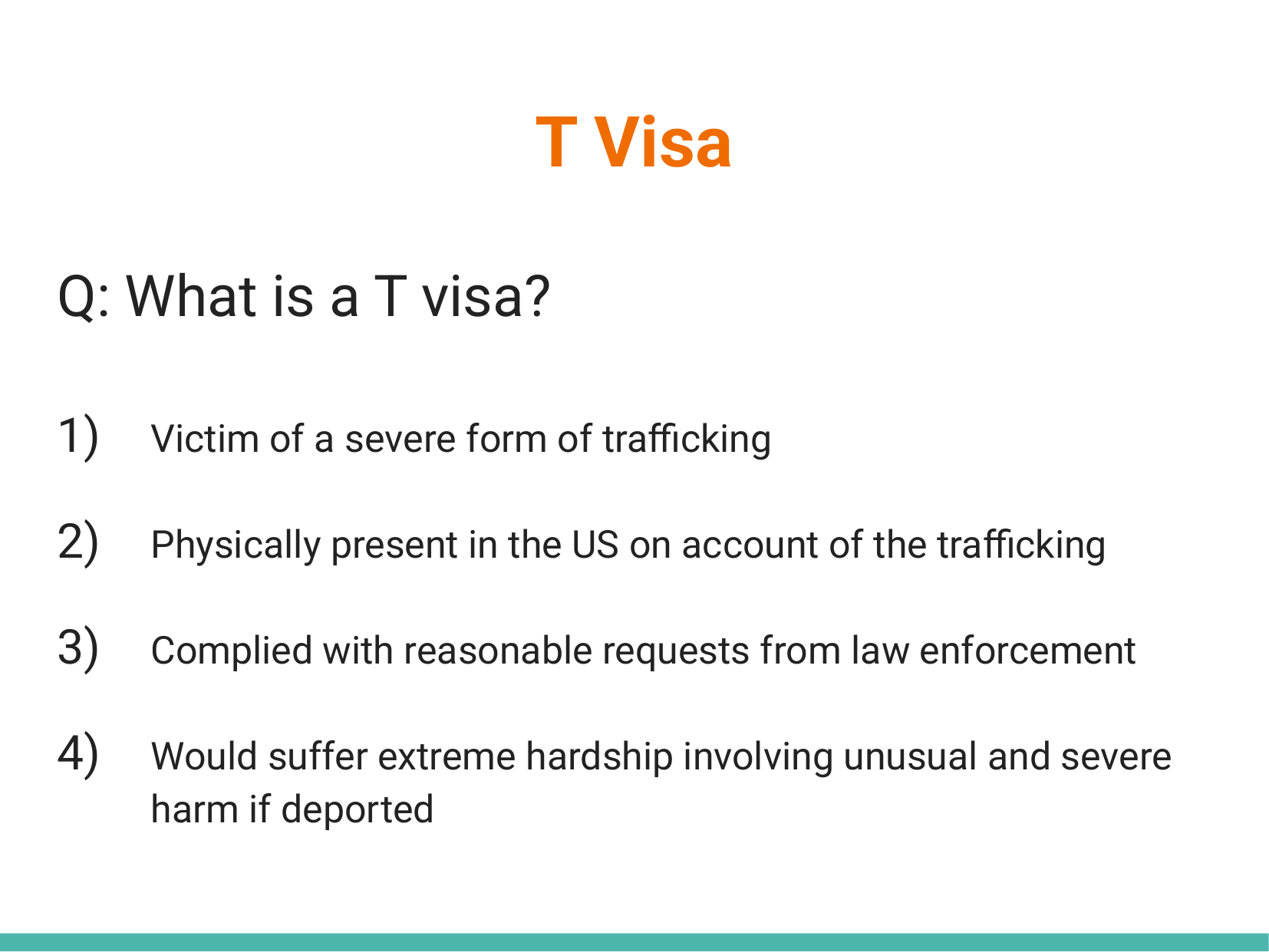

# T Visa
Q: What is a T visa?

Victim of a severe form of trafficking

Physically present in the US on account of the trafficking

Complied with reasonable requests from law enforcement

Would suffer extreme hardship involving unusual and severe harm if deported